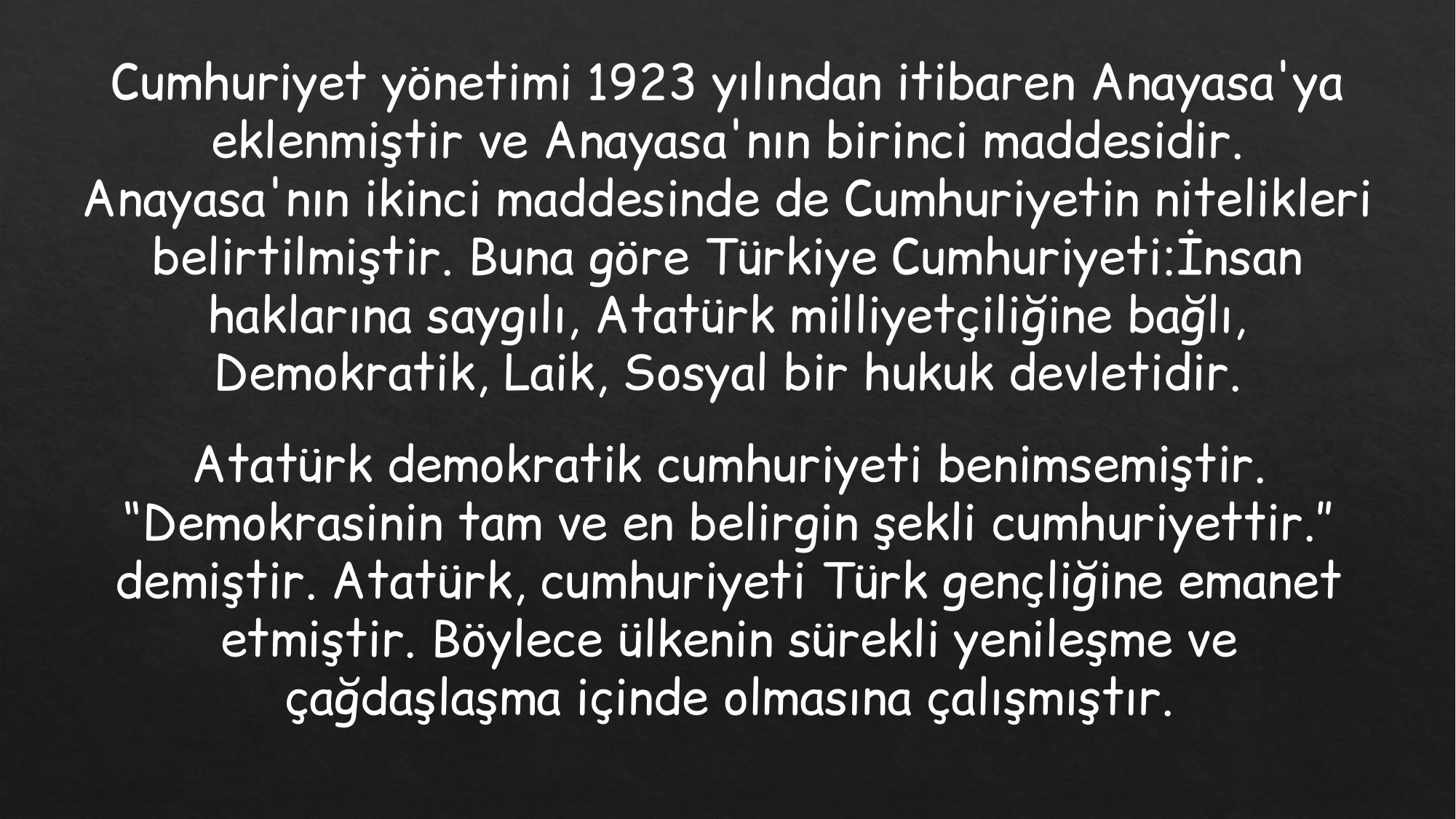

Cumhuriyet yönetimi 1923 yılından itibaren Anayasa'ya eklenmiştir ve Anayasa'nın birinci maddesidir. Anayasa'nın ikinci maddesinde de Cumhuriyetin nitelikleri belirtilmiştir. Buna göre Türkiye Cumhuriyeti:İnsan haklarına saygılı, Atatürk milliyetçiliğine bağlı, Demokratik, Laik, Sosyal bir hukuk devletidir.

Atatürk demokratik cumhuriyeti benimsemiştir. “Demokrasinin tam ve en belirgin şekli cumhuriyettir.” demiştir. Atatürk, cumhuriyeti Türk gençliğine emanet etmiştir. Böylece ülkenin sürekli yenileşme ve çağdaşlaşma içinde olmasına çalışmıştır.